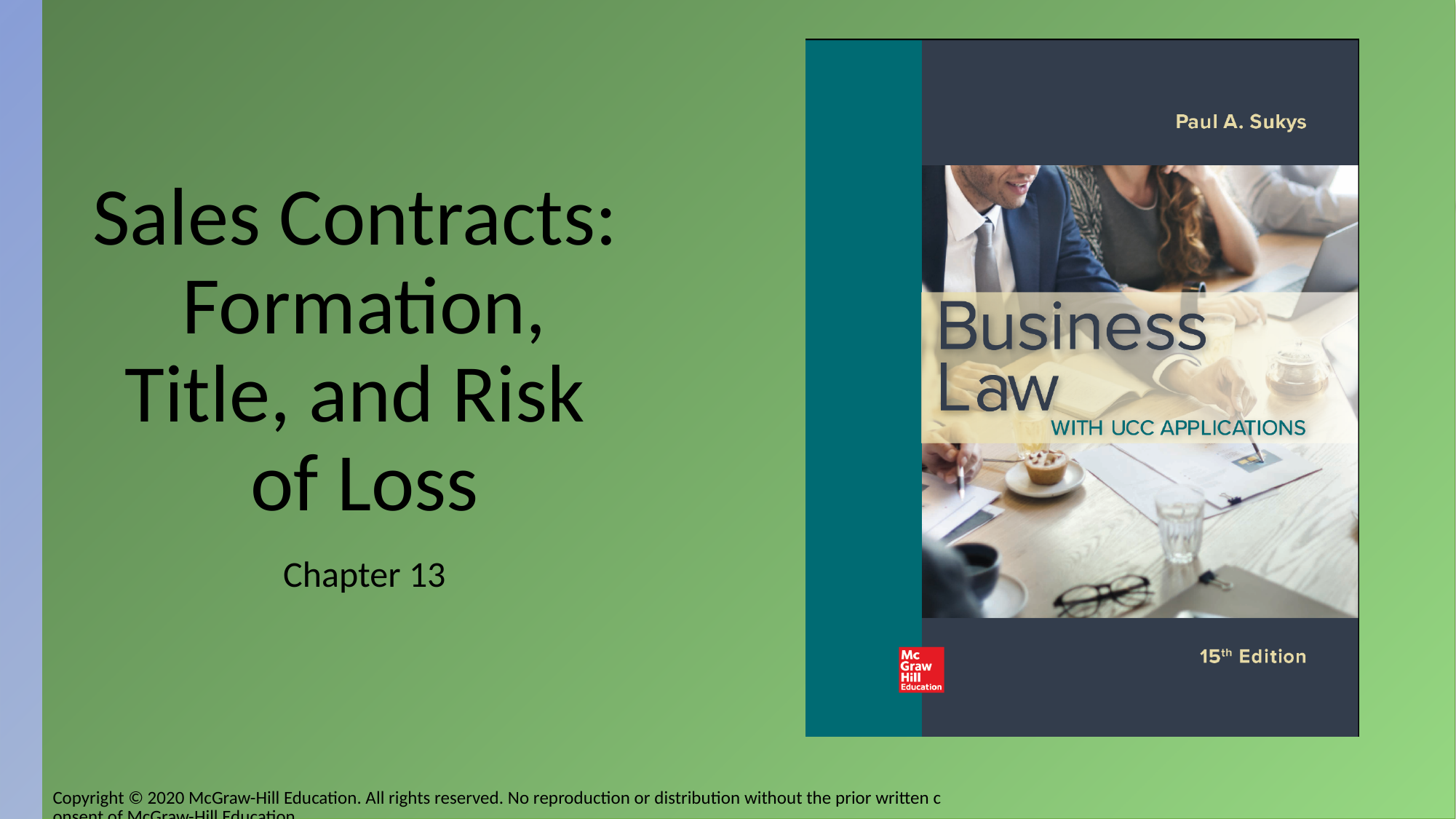

# Sales Contracts: Formation, Title, and Risk of Loss
Chapter 13
Copyright © 2020 McGraw-Hill Education. All rights reserved. No reproduction or distribution without the prior written consent of McGraw-Hill Education.